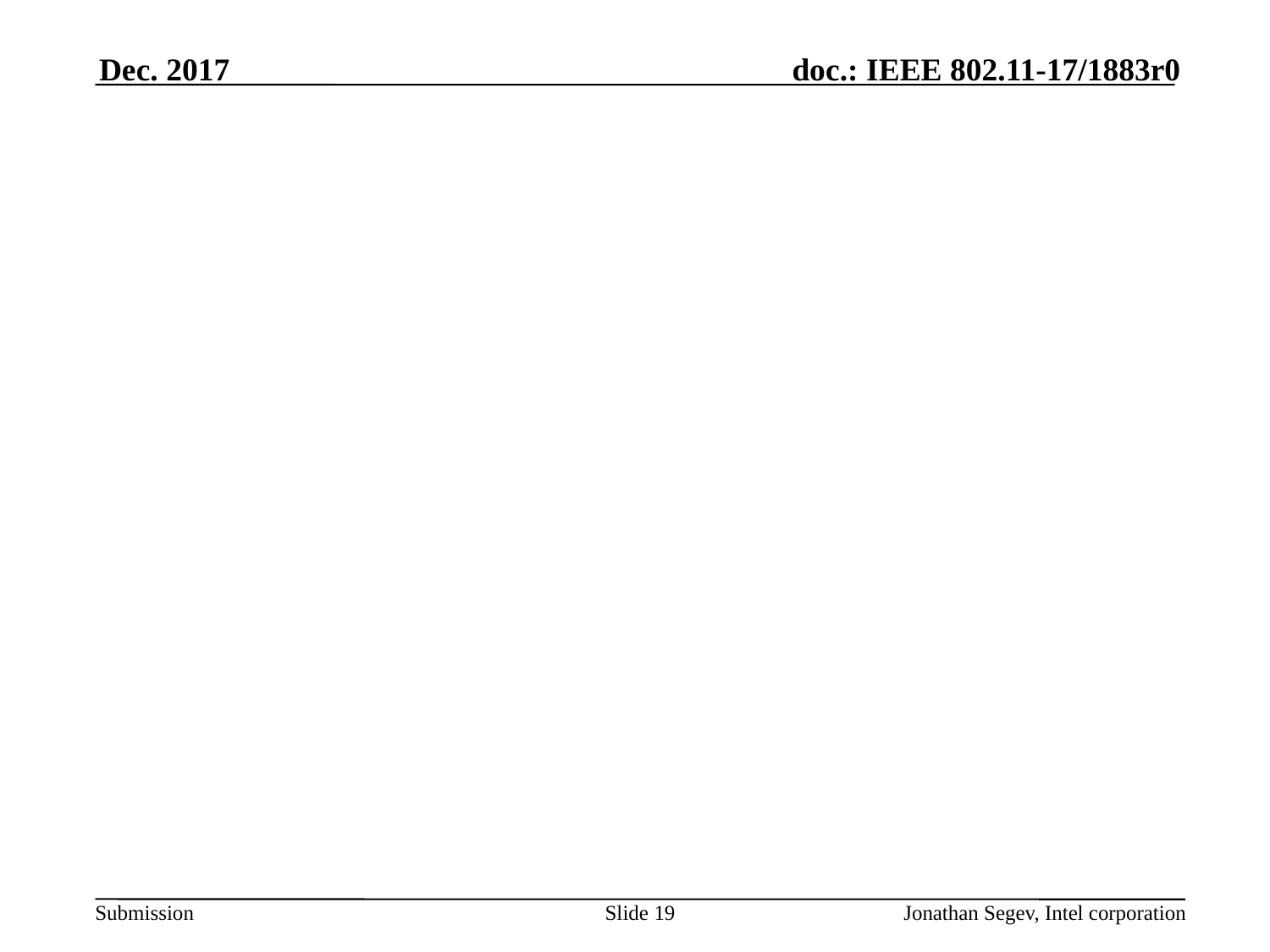

Dec. 2017
#

Slide 19
Jonathan Segev, Intel corporation